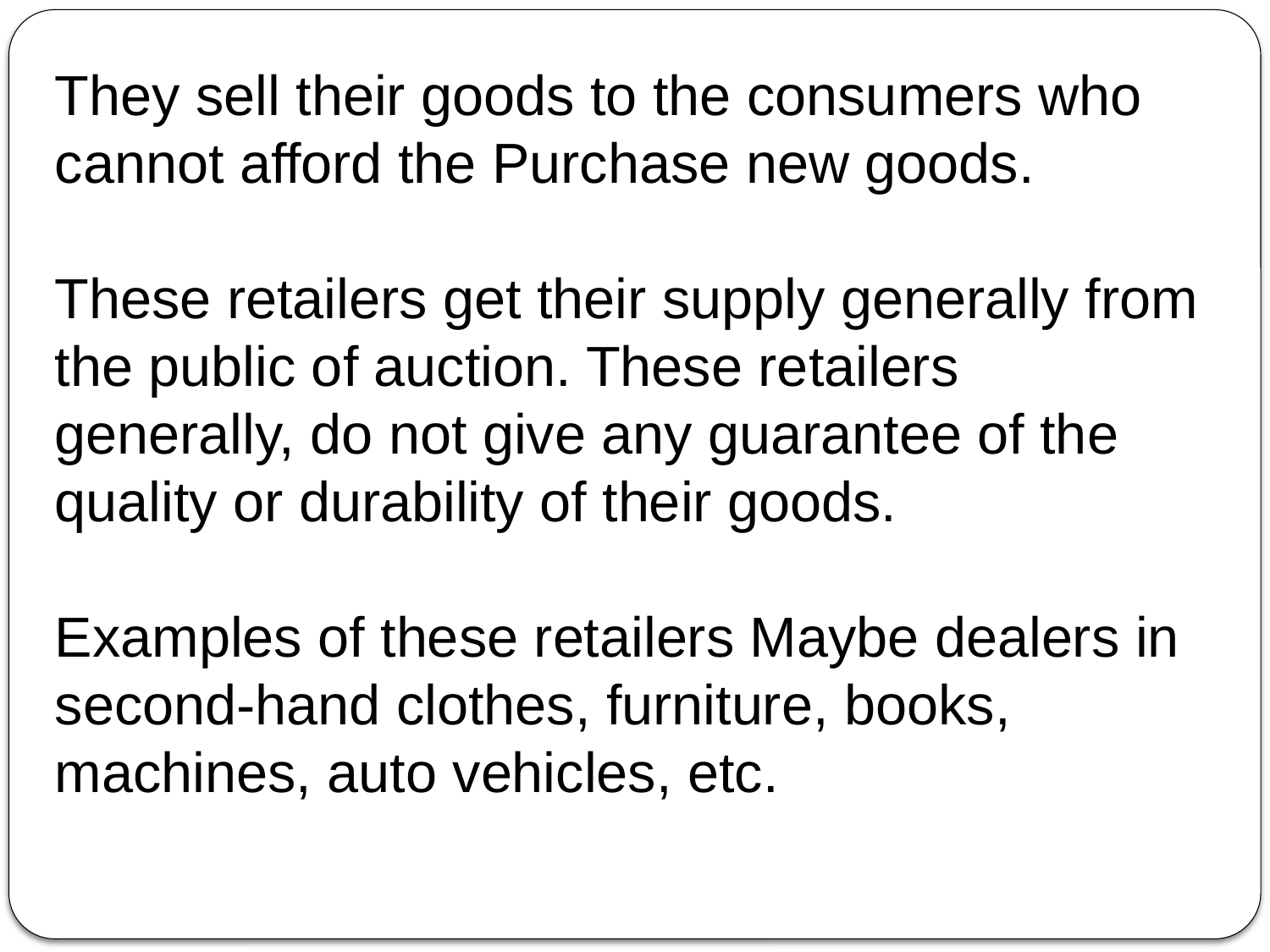

They sell their goods to the consumers who cannot afford the Purchase new goods.

These retailers get their supply generally from the public of auction. These retailers generally, do not give any guarantee of the quality or durability of their goods.

Examples of these retailers Maybe dealers in second-hand clothes, furniture, books, machines, auto vehicles, etc.